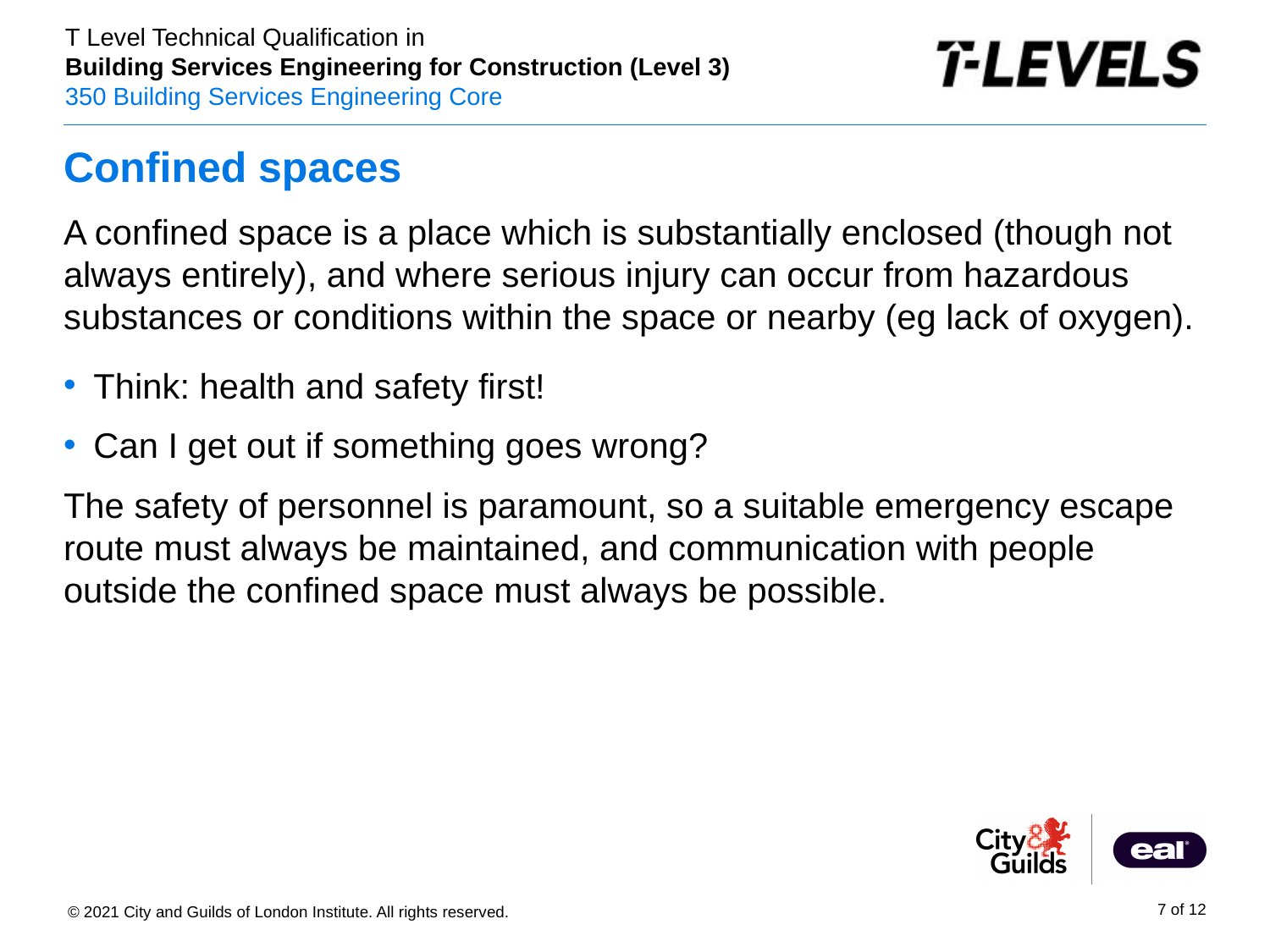

# Confined spaces
A confined space is a place which is substantially enclosed (though not always entirely), and where serious injury can occur from hazardous substances or conditions within the space or nearby (eg lack of oxygen).
Think: health and safety first!
Can I get out if something goes wrong?
The safety of personnel is paramount, so a suitable emergency escape route must always be maintained, and communication with people outside the confined space must always be possible.